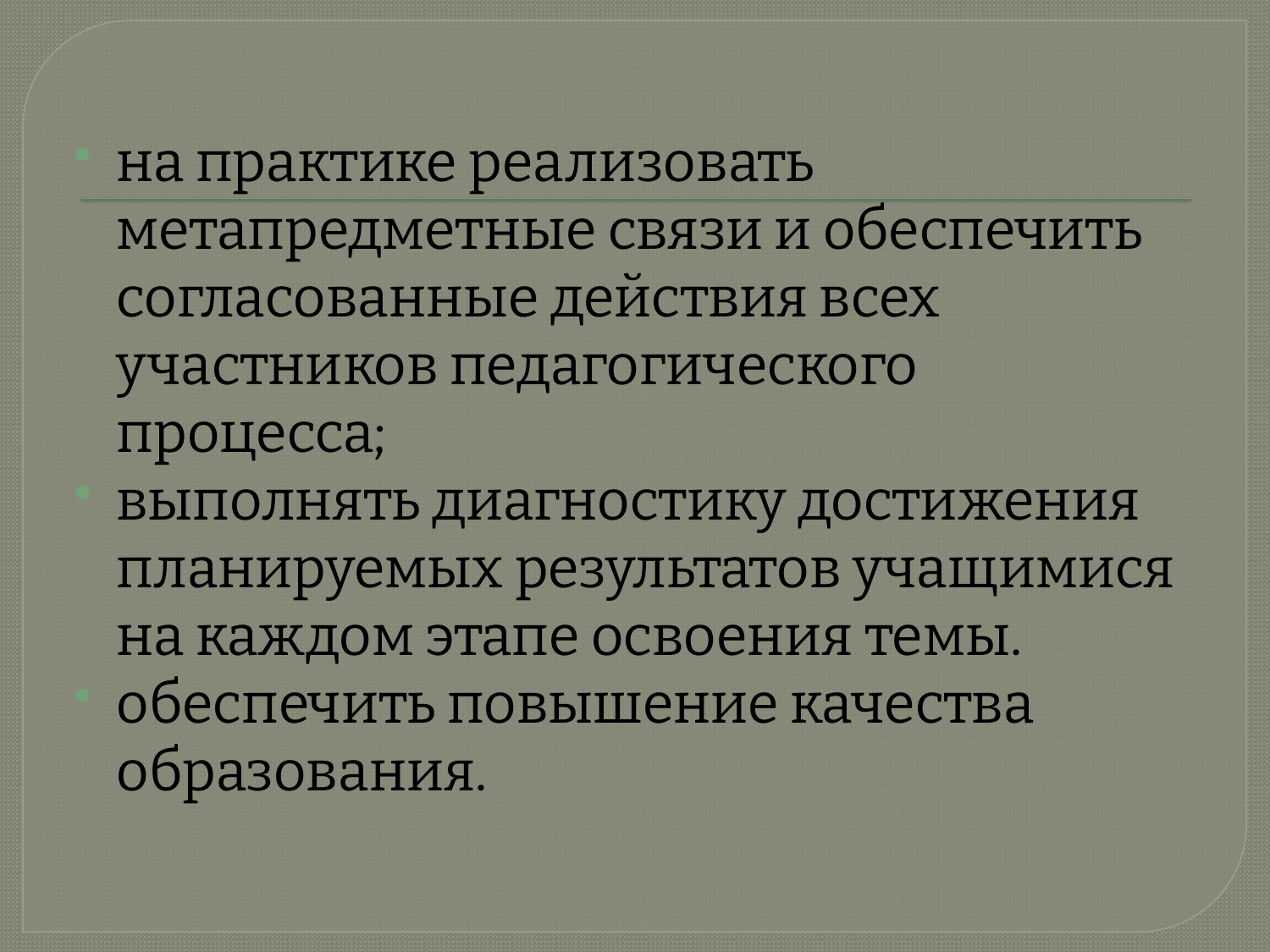

#
на практике реализовать метапредметные связи и обеспечить согласованные действия всех участников педагогического процесса;
выполнять диагностику достижения планируемых результатов учащимися на каждом этапе освоения темы.
обеспечить повышение качества образования.